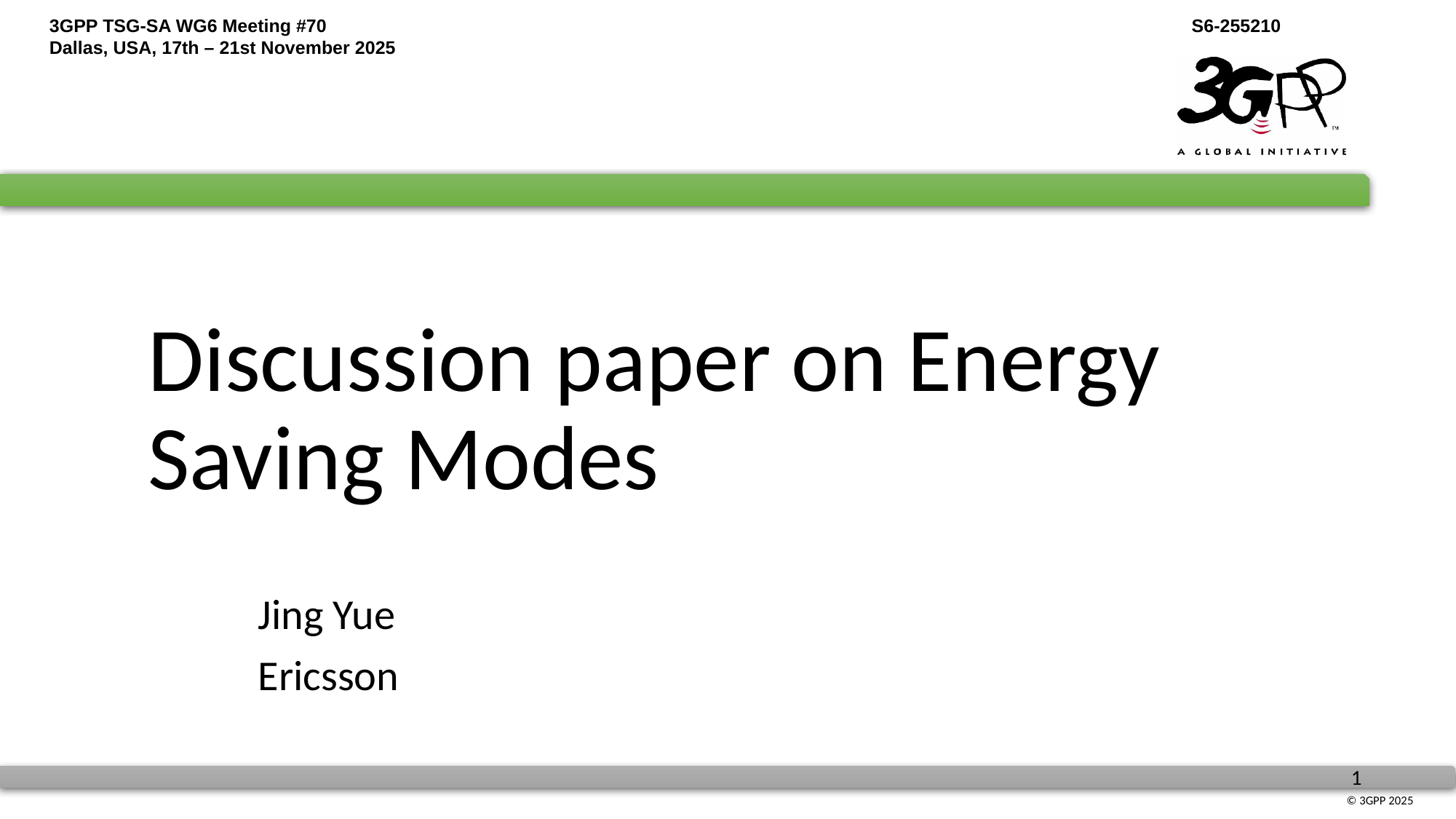

# Discussion paper on Energy Saving Modes
Jing Yue
Ericsson